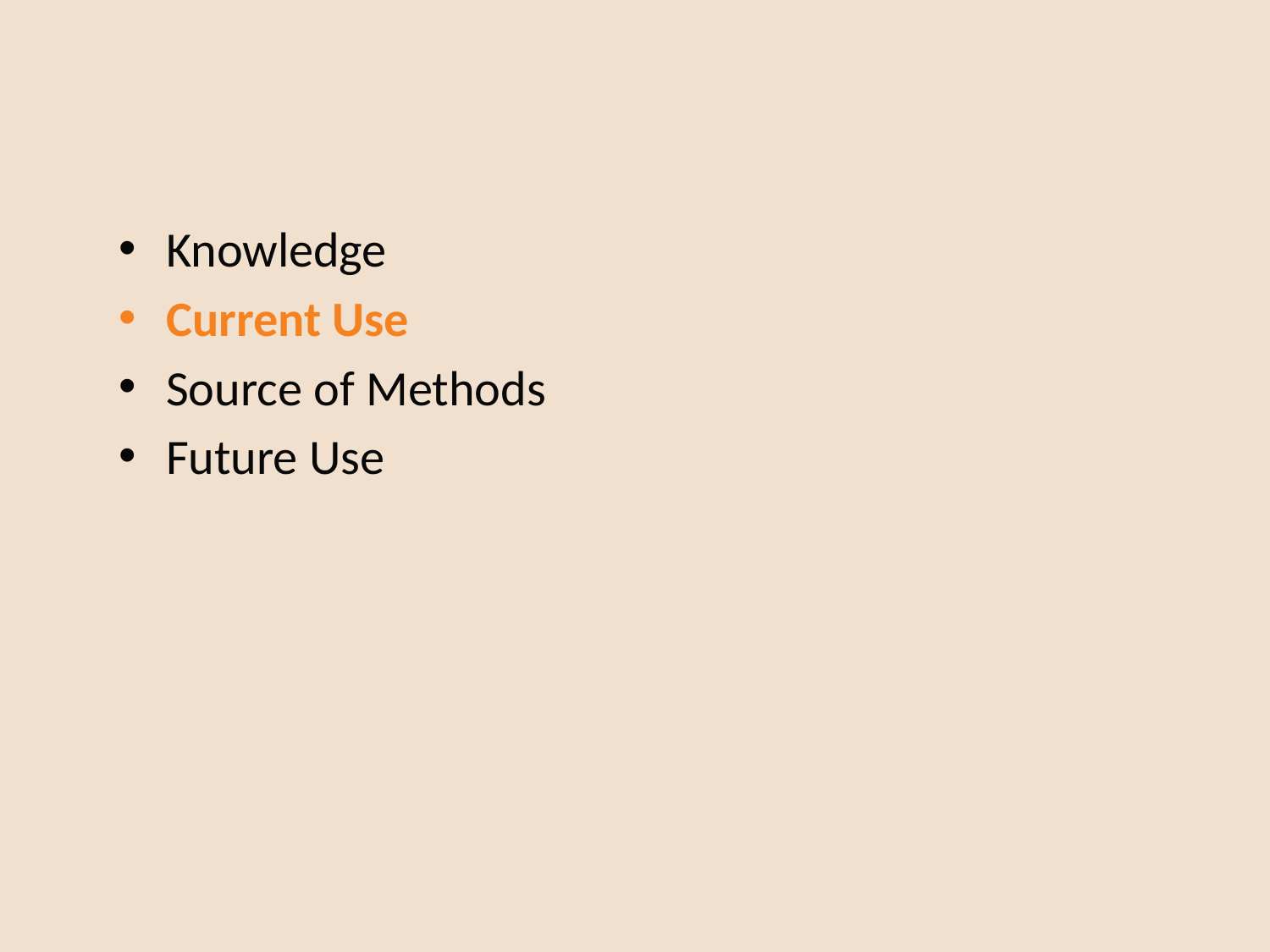

Knowledge
Current Use
Source of Methods
Future Use